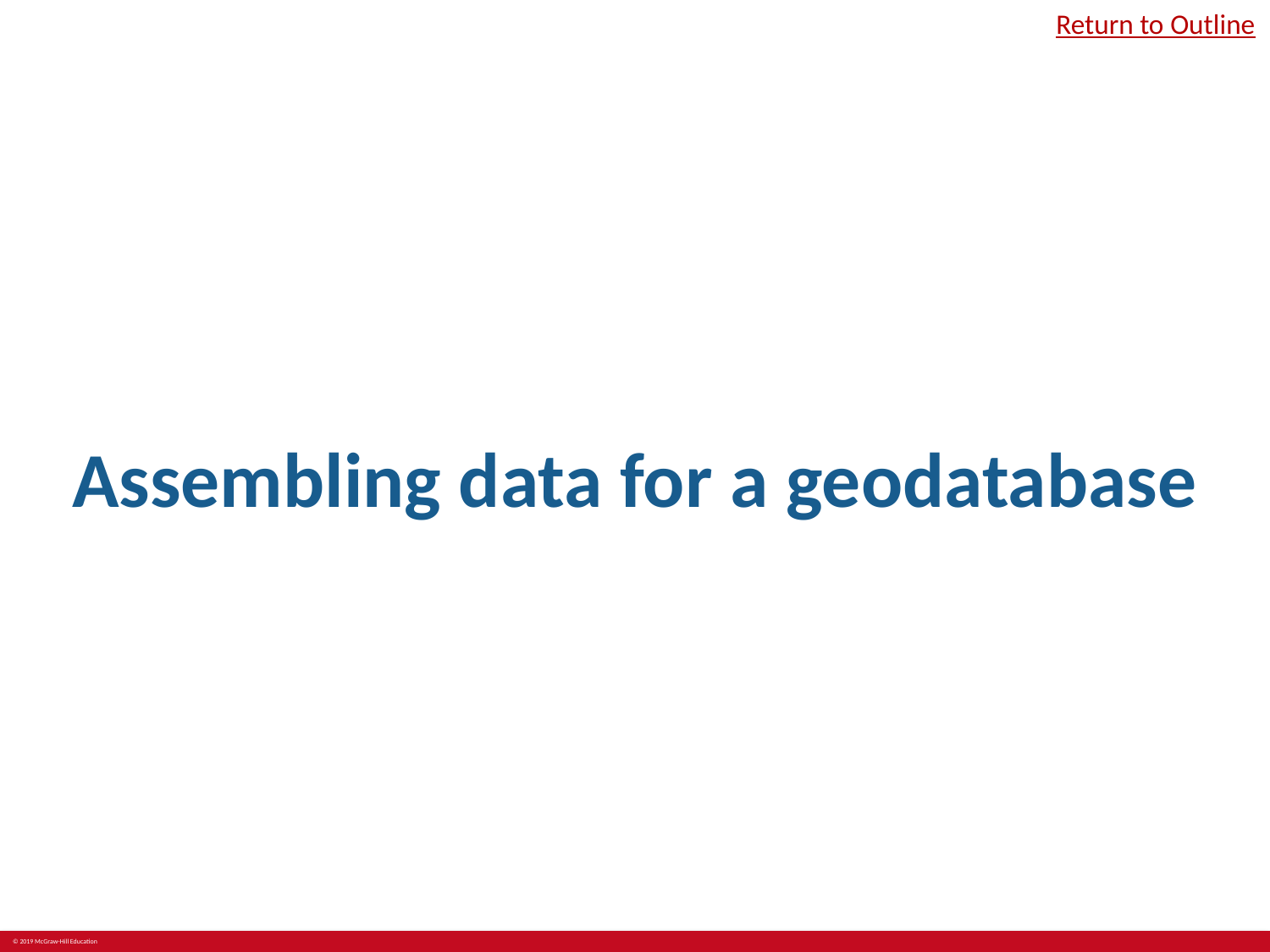

Return to Outline
# Assembling data for a geodatabase